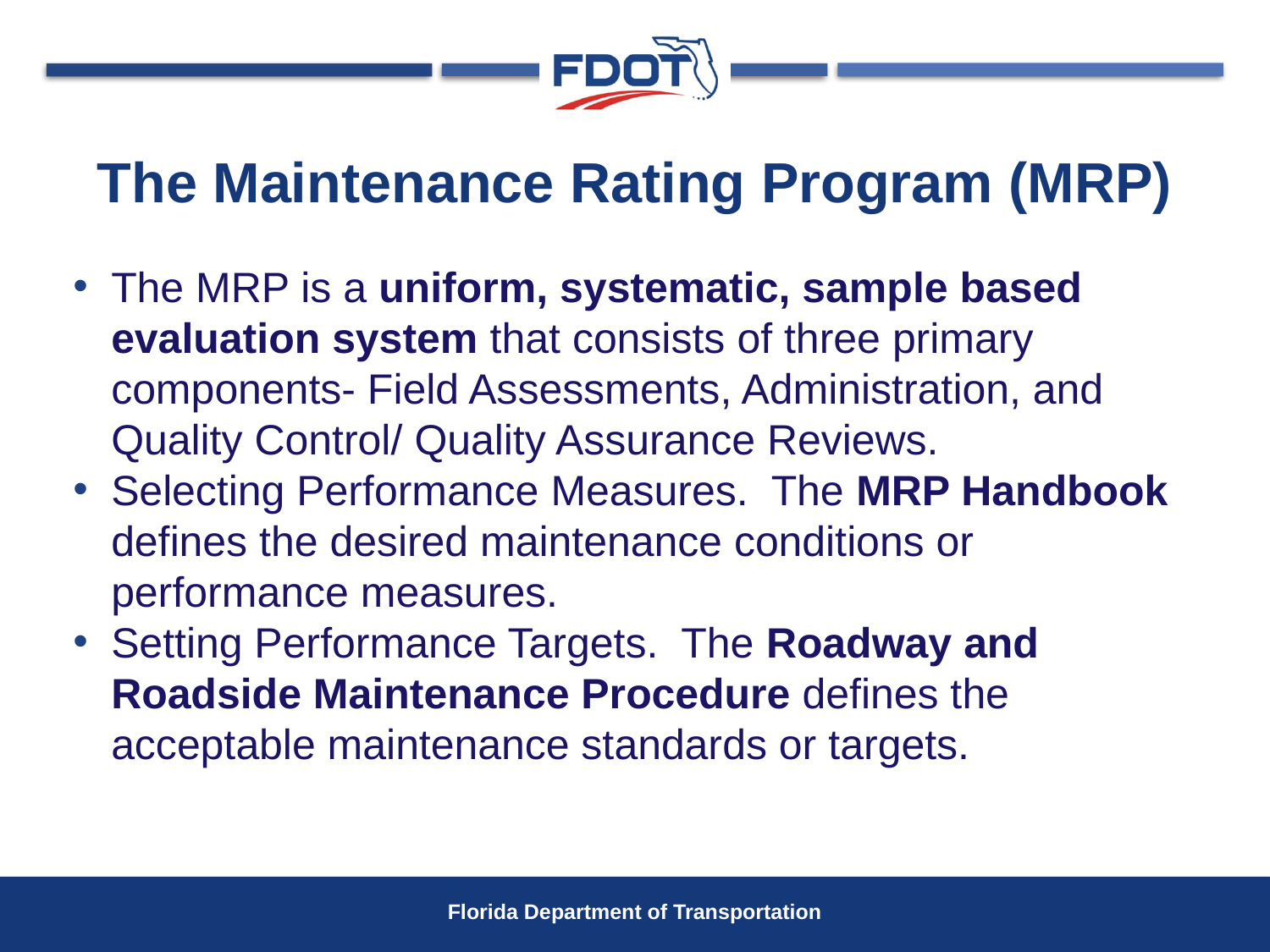

# The Maintenance Rating Program (MRP)
The MRP is a uniform, systematic, sample based evaluation system that consists of three primary components- Field Assessments, Administration, and Quality Control/ Quality Assurance Reviews.
Selecting Performance Measures.  The MRP Handbook defines the desired maintenance conditions or performance measures.
Setting Performance Targets.  The Roadway and Roadside Maintenance Procedure defines the acceptable maintenance standards or targets.